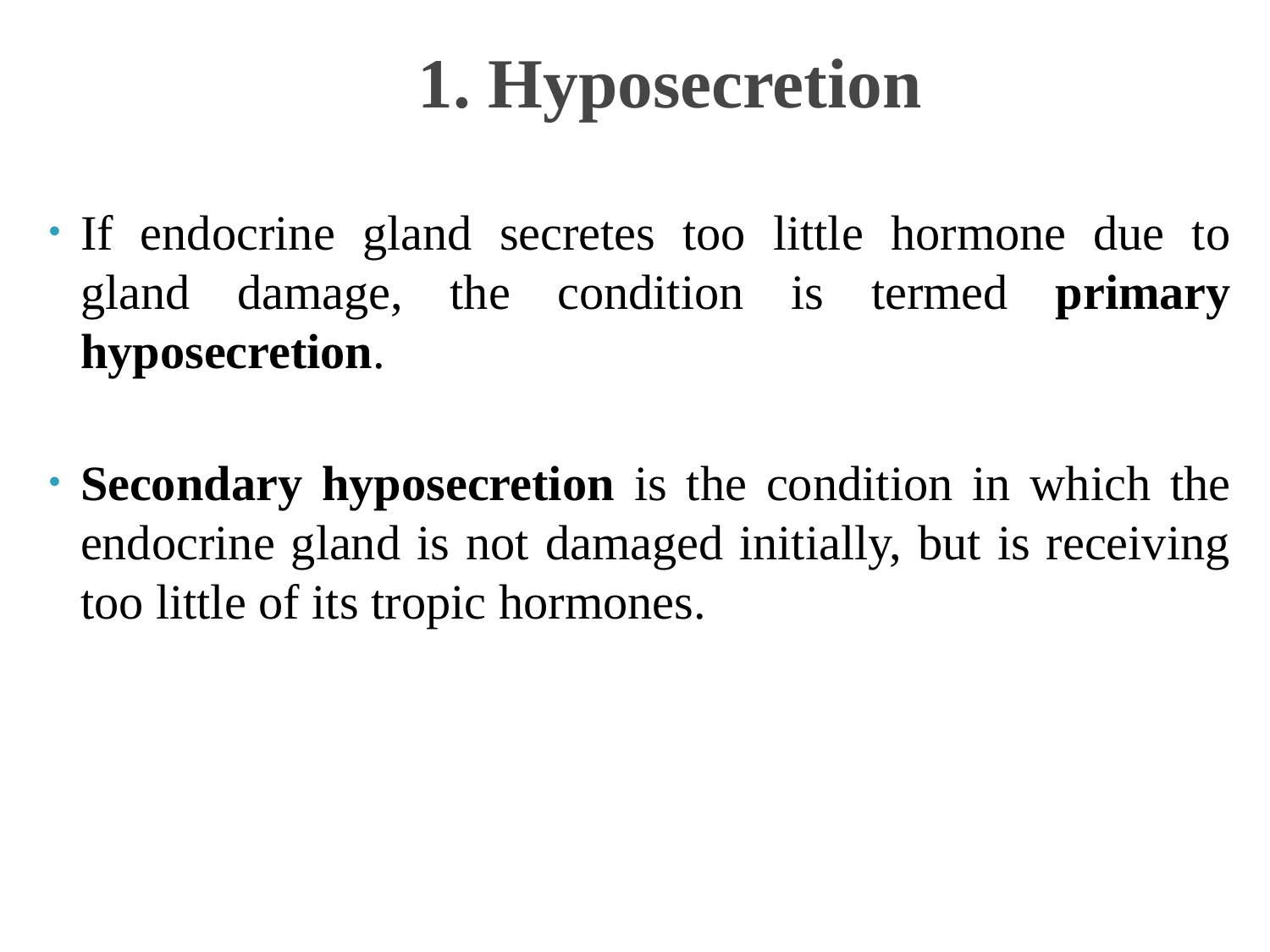

# 1. Hyposecretion
If endocrine gland secretes too little hormone due to gland damage, the condition is termed primary hyposecretion.

Secondary hyposecretion is the condition in which the endocrine gland is not damaged initially, but is receiving too little of its tropic hormones.